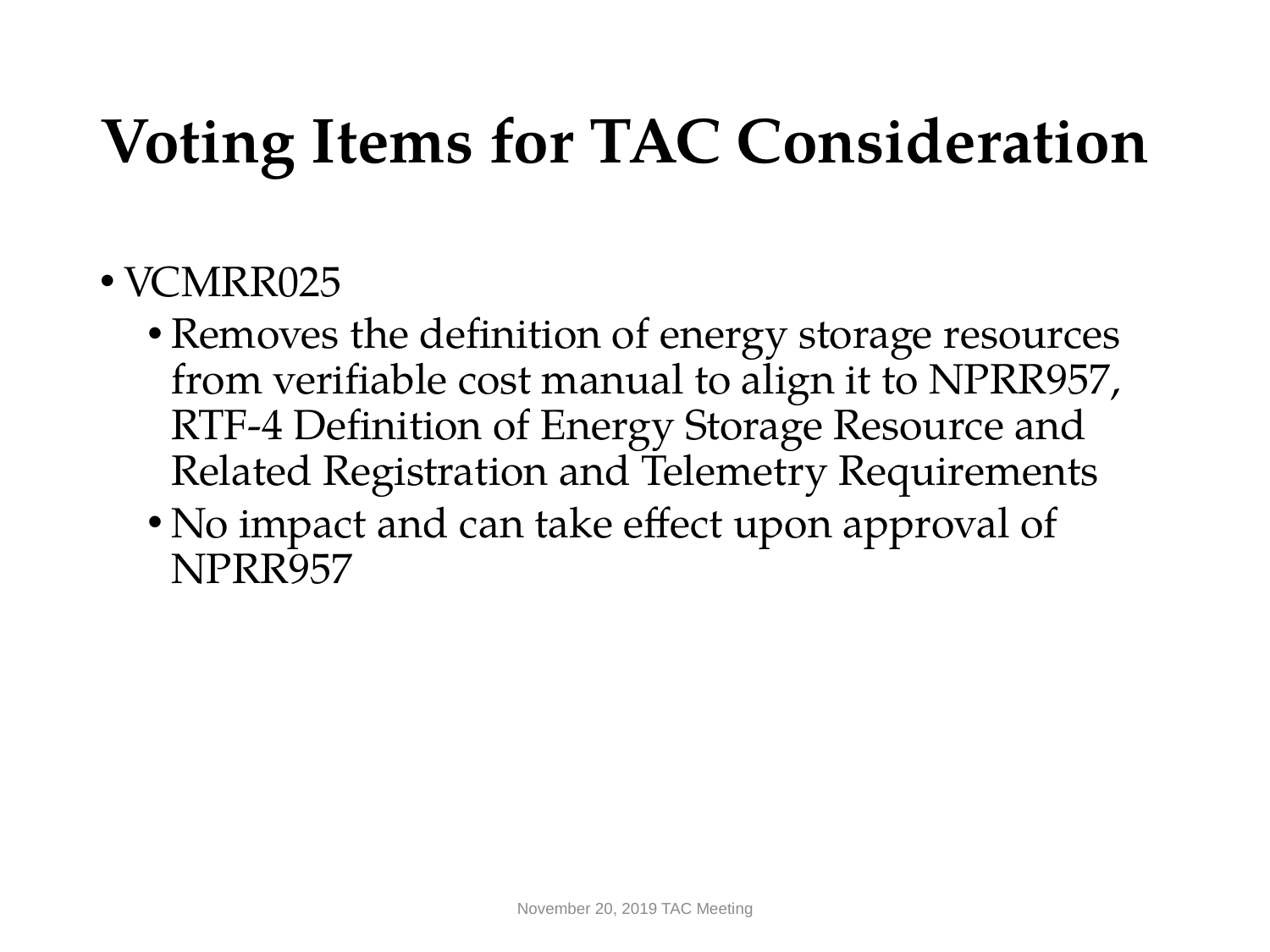

# Voting Items for TAC Consideration
VCMRR025
Removes the definition of energy storage resources from verifiable cost manual to align it to NPRR957, RTF-4 Definition of Energy Storage Resource and Related Registration and Telemetry Requirements
No impact and can take effect upon approval of NPRR957

November 20, 2019 TAC Meeting